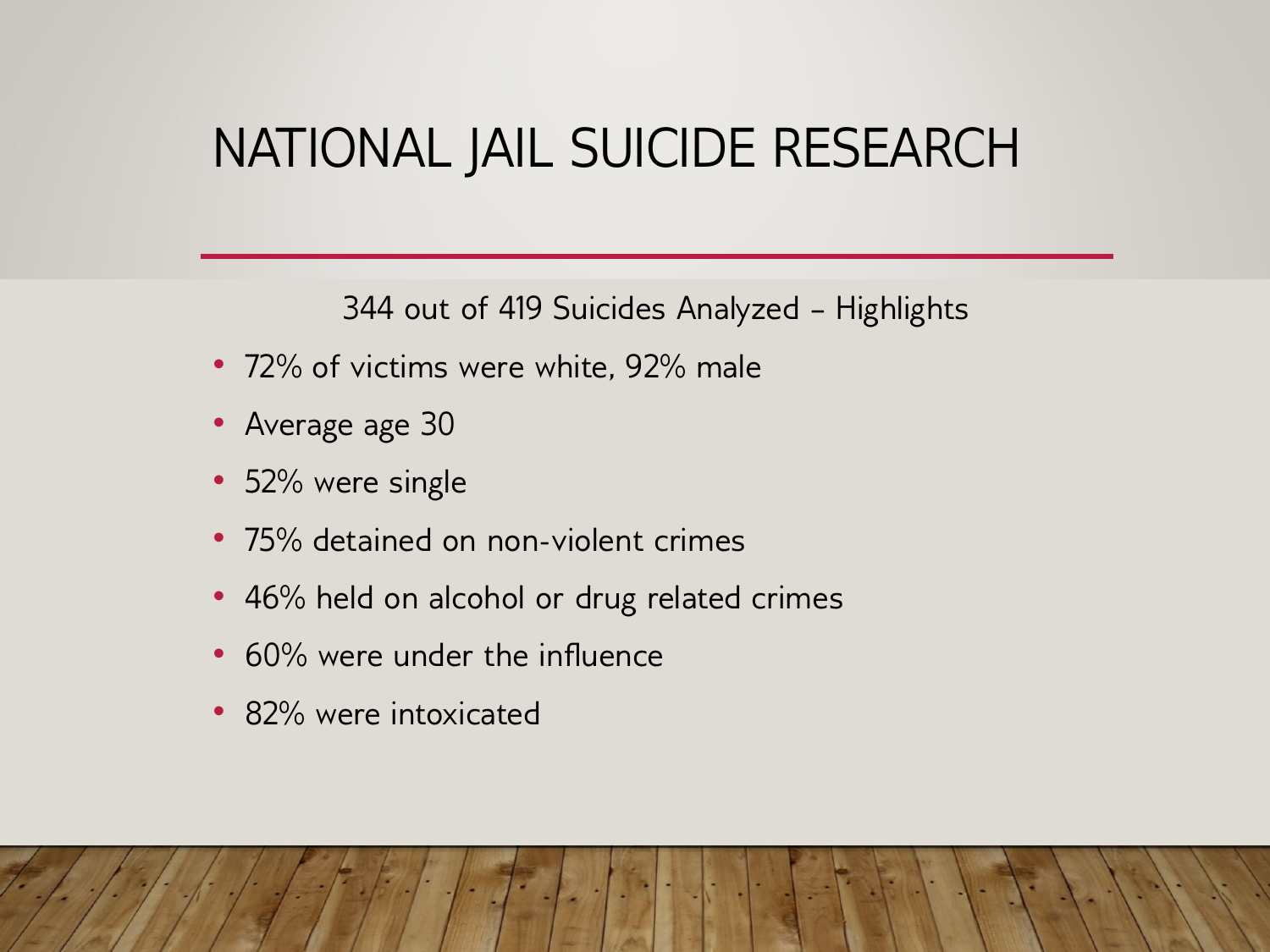

# NATIONAL JAIL SUICIDE RESEARCH
344 out of 419 Suicides Analyzed – Highlights
72% of victims were white, 92% male
Average age 30
52% were single
75% detained on non-violent crimes
46% held on alcohol or drug related crimes
60% were under the influence
82% were intoxicated